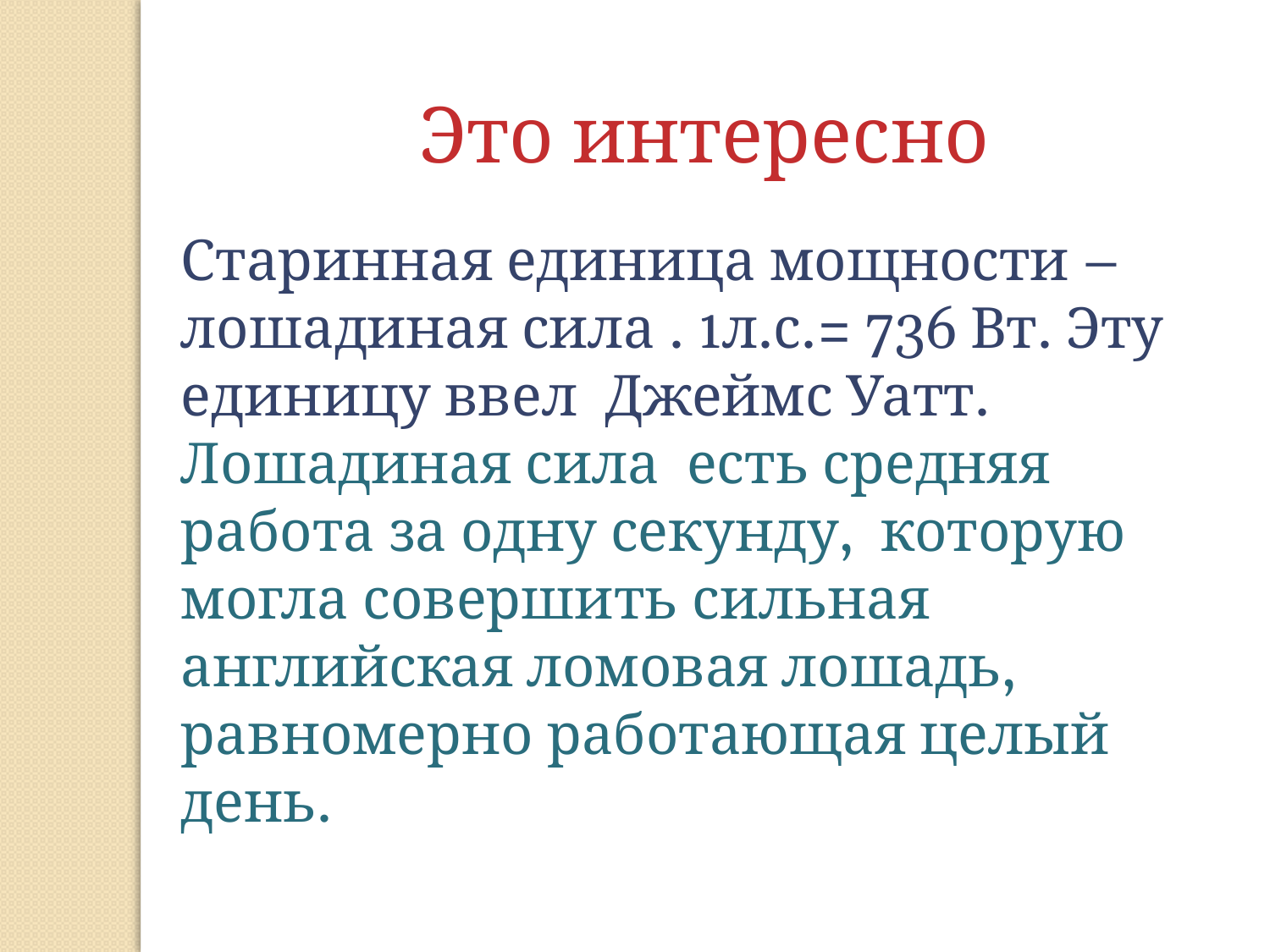

Это интересно
Старинная единица мощности – лошадиная сила . 1л.с.= 736 Вт. Эту единицу ввел  Джеймс Уатт.
Лошадиная сила  есть средняя работа за одну секунду,  которую могла совершить сильная английская ломовая лошадь, равномерно работающая целый день.